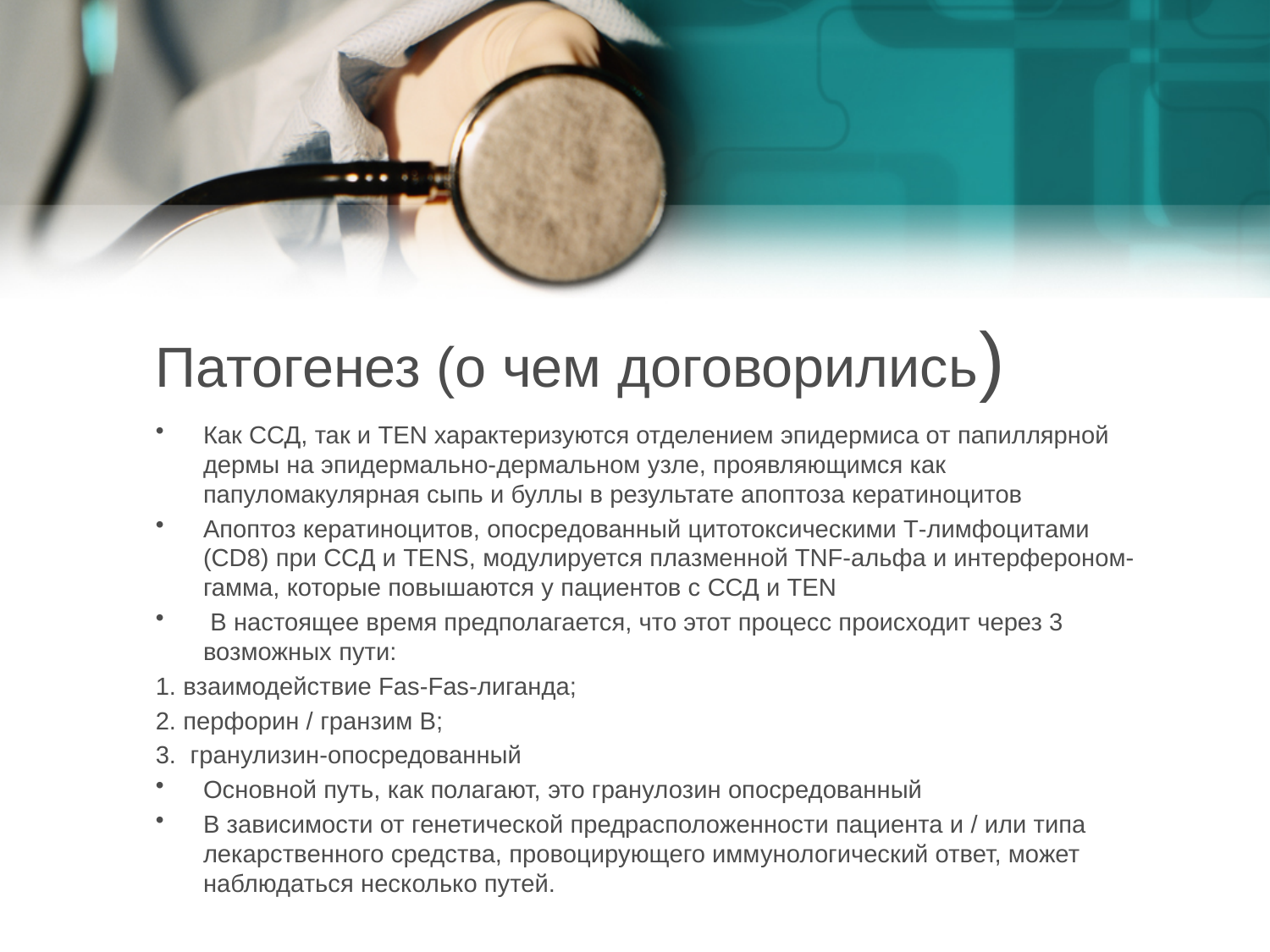

# Патогенез (о чем договорились)
Как ССД, так и TEN характеризуются отделением эпидермиса от папиллярной дермы на эпидермально-дермальном узле, проявляющимся как папуломакулярная сыпь и буллы в результате апоптоза кератиноцитов
Апоптоз кератиноцитов, опосредованный цитотоксическими Т-лимфоцитами (CD8) при ССД и TENS, модулируется плазменной TNF-альфа и интерфероном-гамма, которые повышаются у пациентов с ССД и TEN
 В настоящее время предполагается, что этот процесс происходит через 3 возможных пути:
1. взаимодействие Fas-Fas-лиганда;
2. перфорин / гранзим B;
3.  гранулизин-опосредованный
Основной путь, как полагают, это гранулозин опосредованный
В зависимости от генетической предрасположенности пациента и / или типа лекарственного средства, провоцирующего иммунологический ответ, может наблюдаться несколько путей.